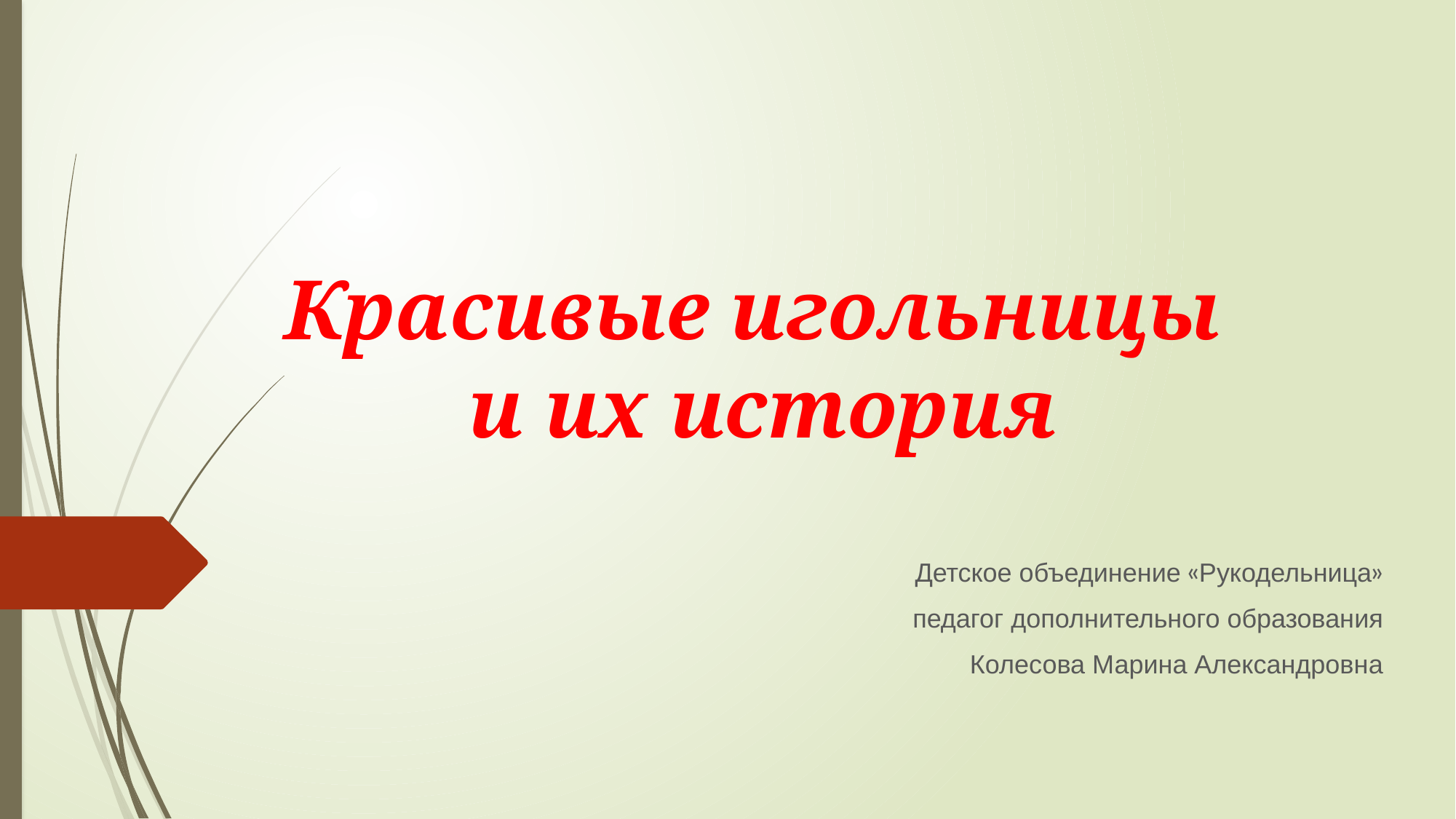

# Красивые игольницы и их история
Детское объединение «Рукодельница»
педагог дополнительного образования
 Колесова Марина Александровна